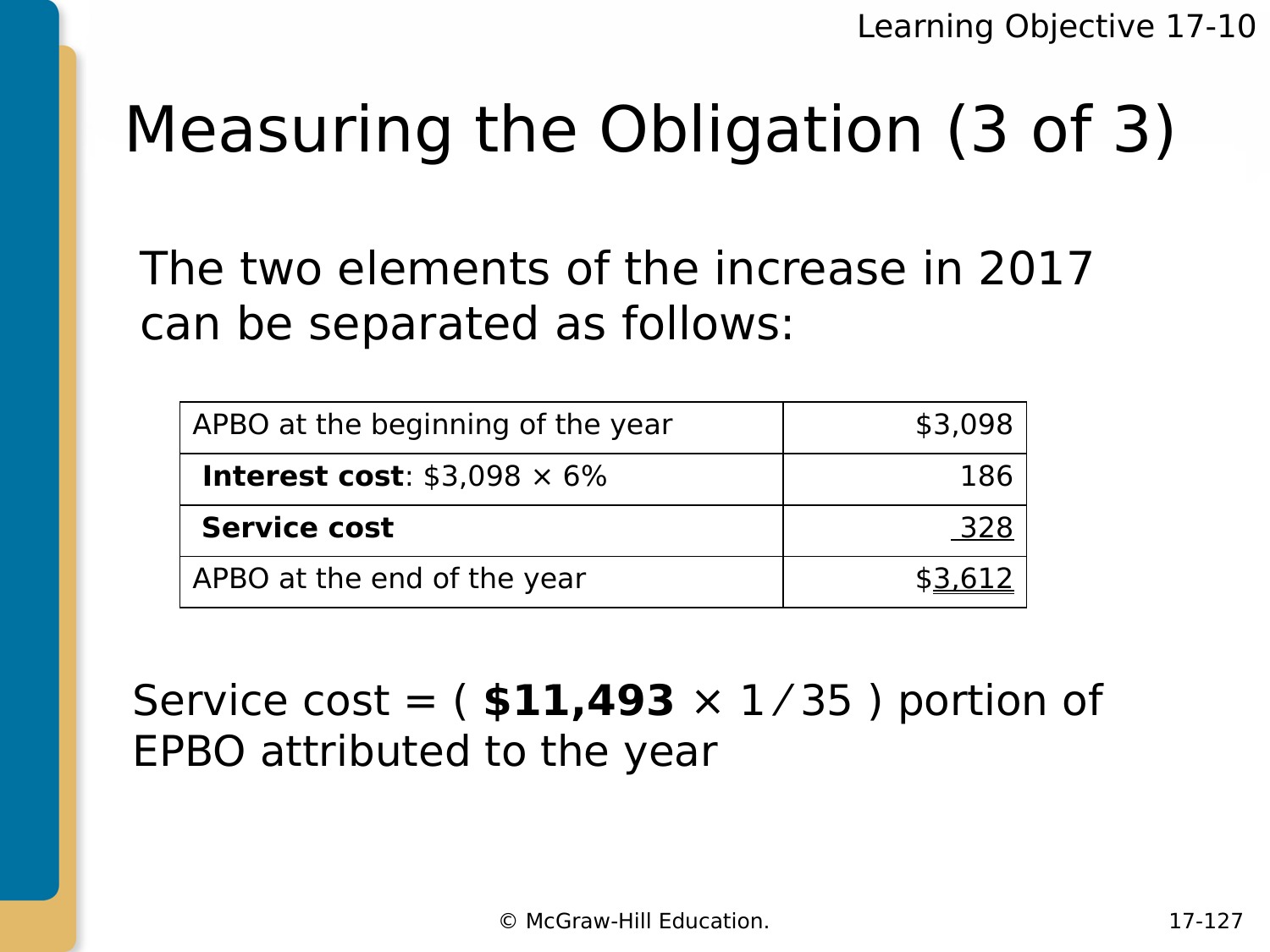

Learning Objective 17-10
# Measuring the Obligation (3 of 3)
The two elements of the increase in 2017 can be separated as follows:
| APBO at the beginning of the year | $3,098 |
| --- | --- |
| Interest cost: $3,098 × 6% | 186 |
| Service cost | 328 |
| APBO at the end of the year | $3,612 |
Service cost = ( $11,493 × 1 ⁄ 35 ) portion of EPBO attributed to the year